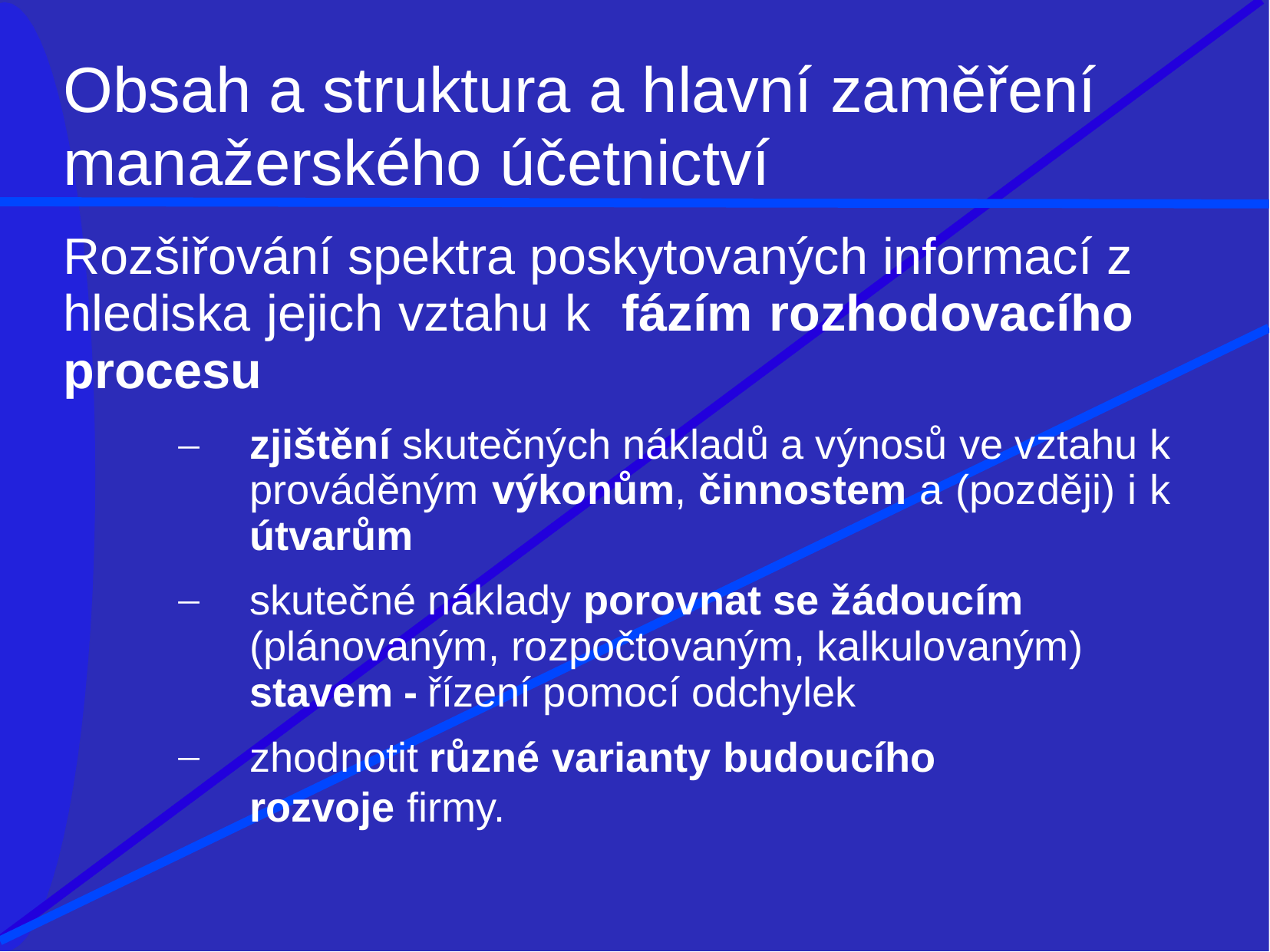

# Obsah a struktura a hlavní zaměření
manažerského účetnictví
Rozšiřování spektra poskytovaných informací z hlediska jejich vztahu k  fázím rozhodovacího procesu
zjištění skutečných nákladů a výnosů ve vztahu k prováděným výkonům, činnostem a (později) i k útvarům
skutečné náklady porovnat se žádoucím (plánovaným, rozpočtovaným, kalkulovaným) stavem - řízení pomocí odchylek
zhodnotit různé varianty budoucího rozvoje firmy.